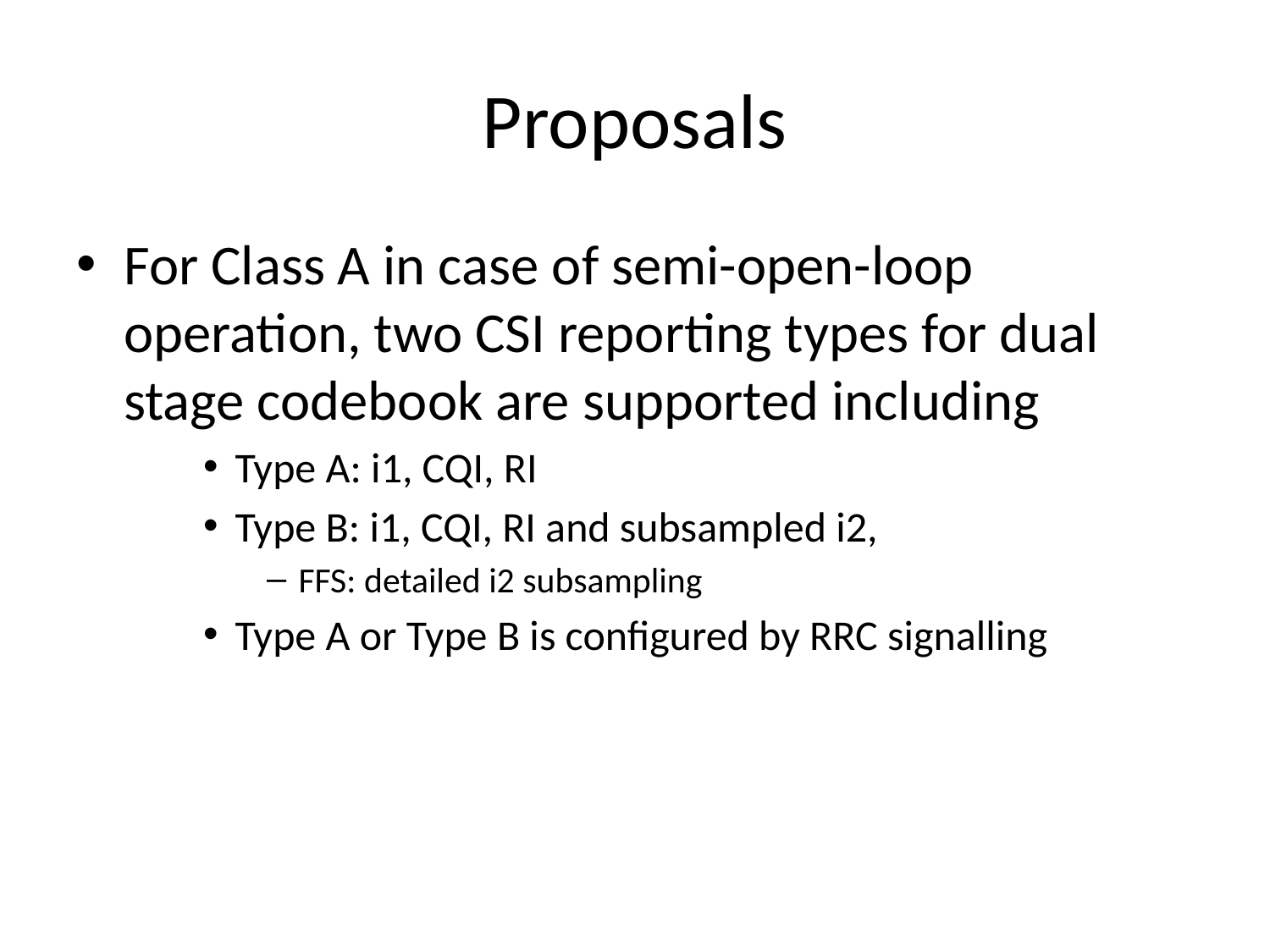

# Proposals
For Class A in case of semi-open-loop operation, two CSI reporting types for dual stage codebook are supported including
Type A: i1, CQI, RI
Type B: i1, CQI, RI and subsampled i2,
FFS: detailed i2 subsampling
Type A or Type B is configured by RRC signalling